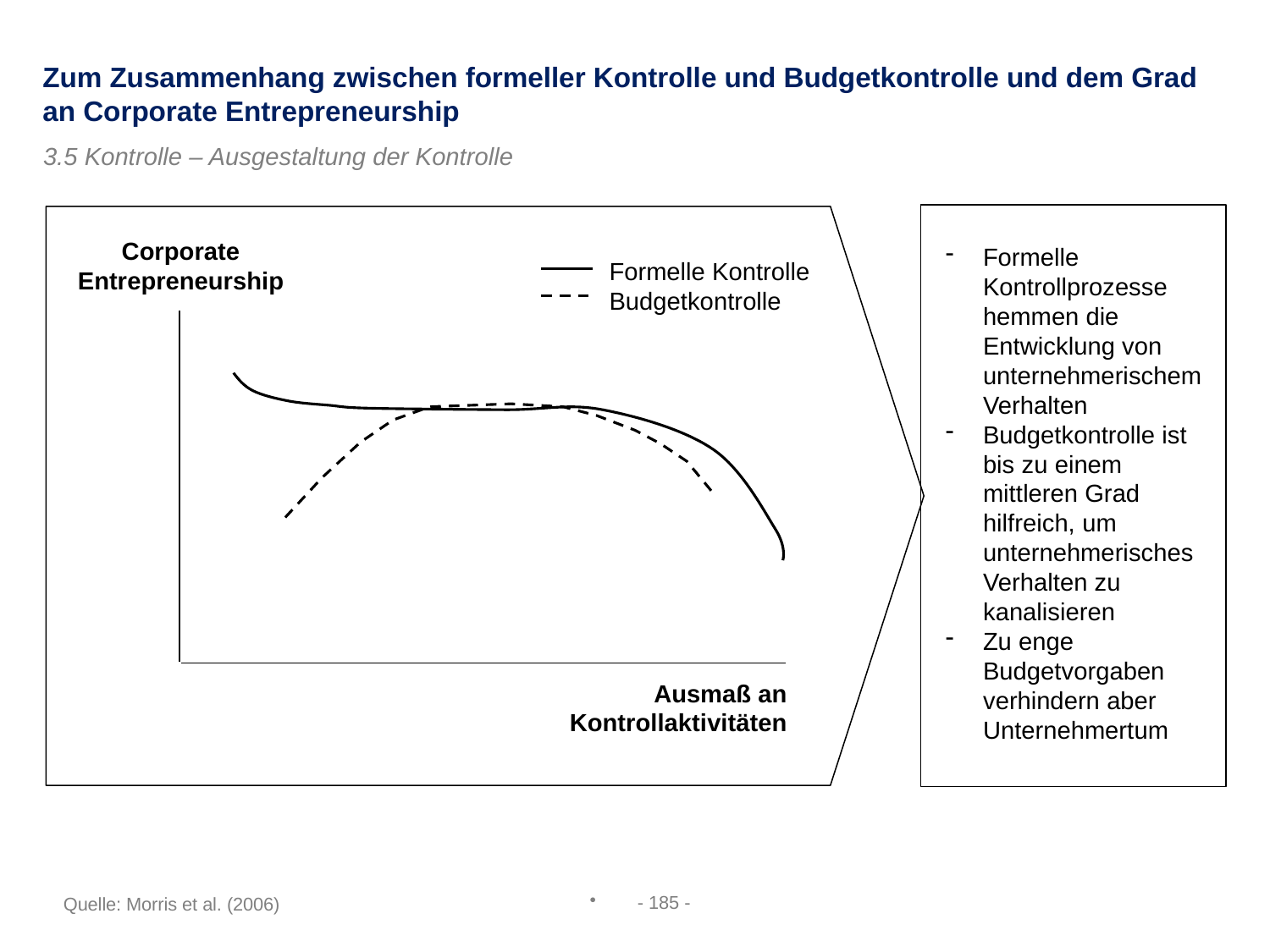

Zum Zusammenhang zwischen formeller Kontrolle und Budgetkontrolle und dem Grad an Corporate Entrepreneurship
3.5 Kontrolle – Ausgestaltung der Kontrolle

Corporate Entrepreneurship
         Formelle Kontrolle
         Budgetkontrolle

Ausmaß an Kontrollaktivitäten
Formelle Kontrollprozesse hemmen die Entwicklung von unternehmerischem Verhalten
Budgetkontrolle ist bis zu einem mittleren Grad hilfreich, um unternehmerisches Verhalten zu kanalisieren
Zu enge Budgetvorgaben verhindern aber Unternehmertum
- 185 -
Quelle: Morris et al. (2006)